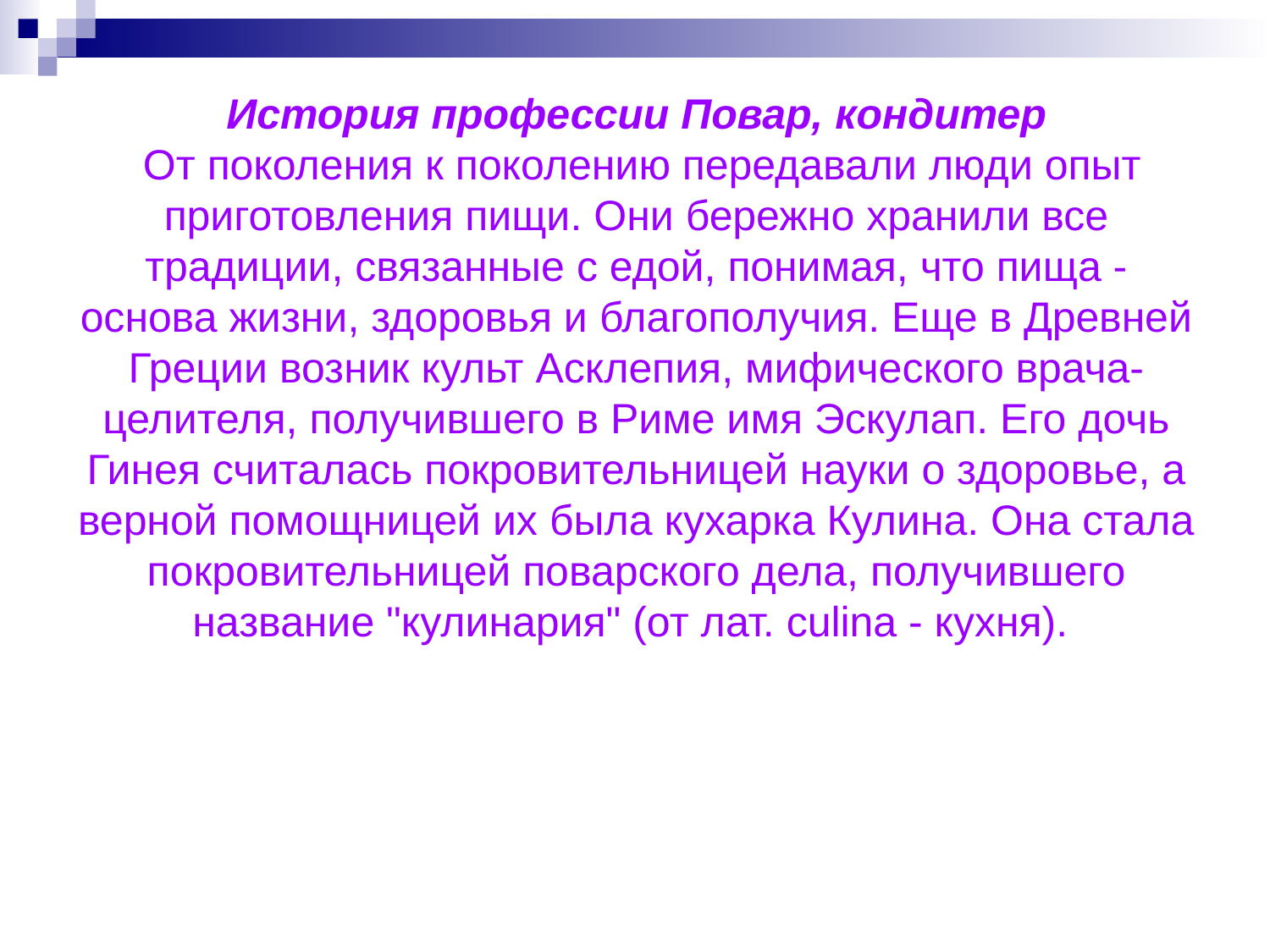

# История профессии Повар, кондитер От поколения к поколению передавали люди опыт приготовления пищи. Они бережно хранили все традиции, связанные с едой, понимая, что пища - основа жизни, здоровья и благополучия. Еще в Древней Греции возник культ Асклепия, мифического врача-целителя, получившего в Риме имя Эскулап. Его дочь Гинея считалась покровительницей науки о здоровье, а верной помощницей их была кухарка Кулина. Она стала покровительницей поварского дела, получившего название "кулинария" (от лат. culina - кухня).